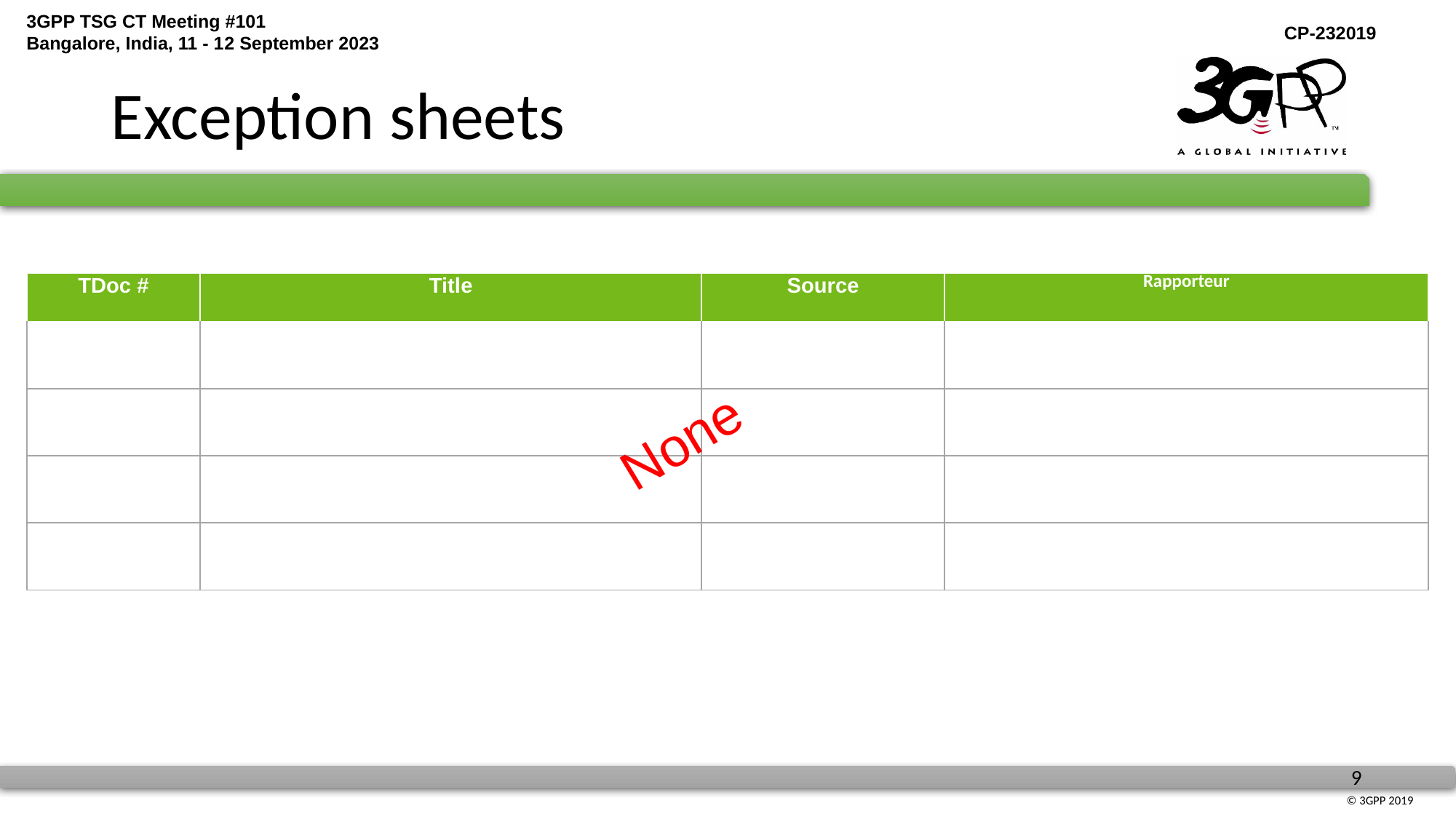

# Exception sheets
| TDoc # | Title | Source | Rapporteur |
| --- | --- | --- | --- |
|  |  |  |  |
|  |  |  |  |
|  |  |  |  |
|  |  |  |  |
None